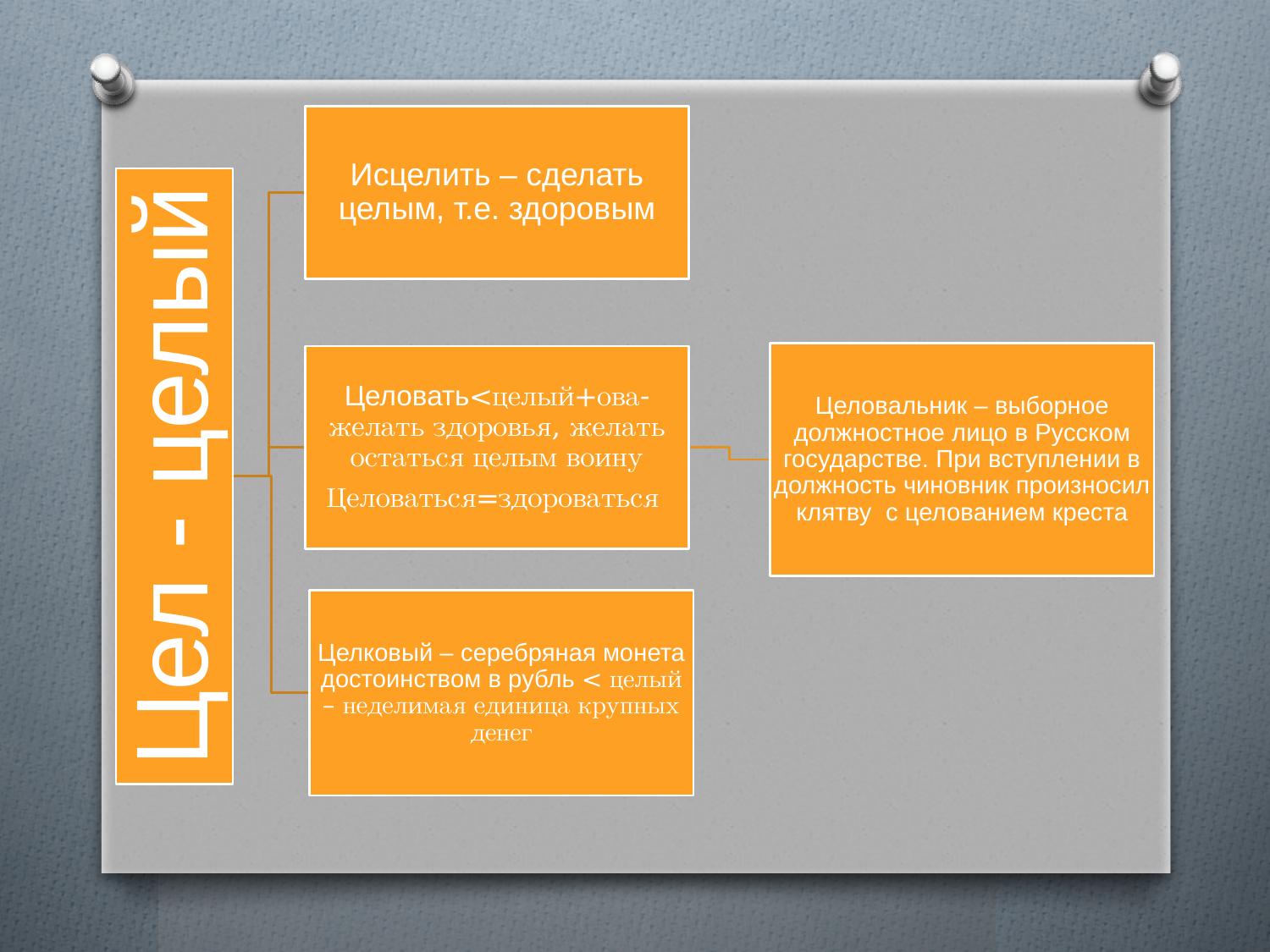

Цел - целый
Исцелить – сделать целым, т.е. здоровым
Целовать<целый+ова- желать здоровья, желать остаться целым воину
Целоваться=здороваться
Целовальник – выборное должностное лицо в Русском государстве. При вступлении в должность чиновник произносил клятву  с целованием креста
Целковый – серебряная монета достоинством в рубль < целый – неделимая единица крупных денег